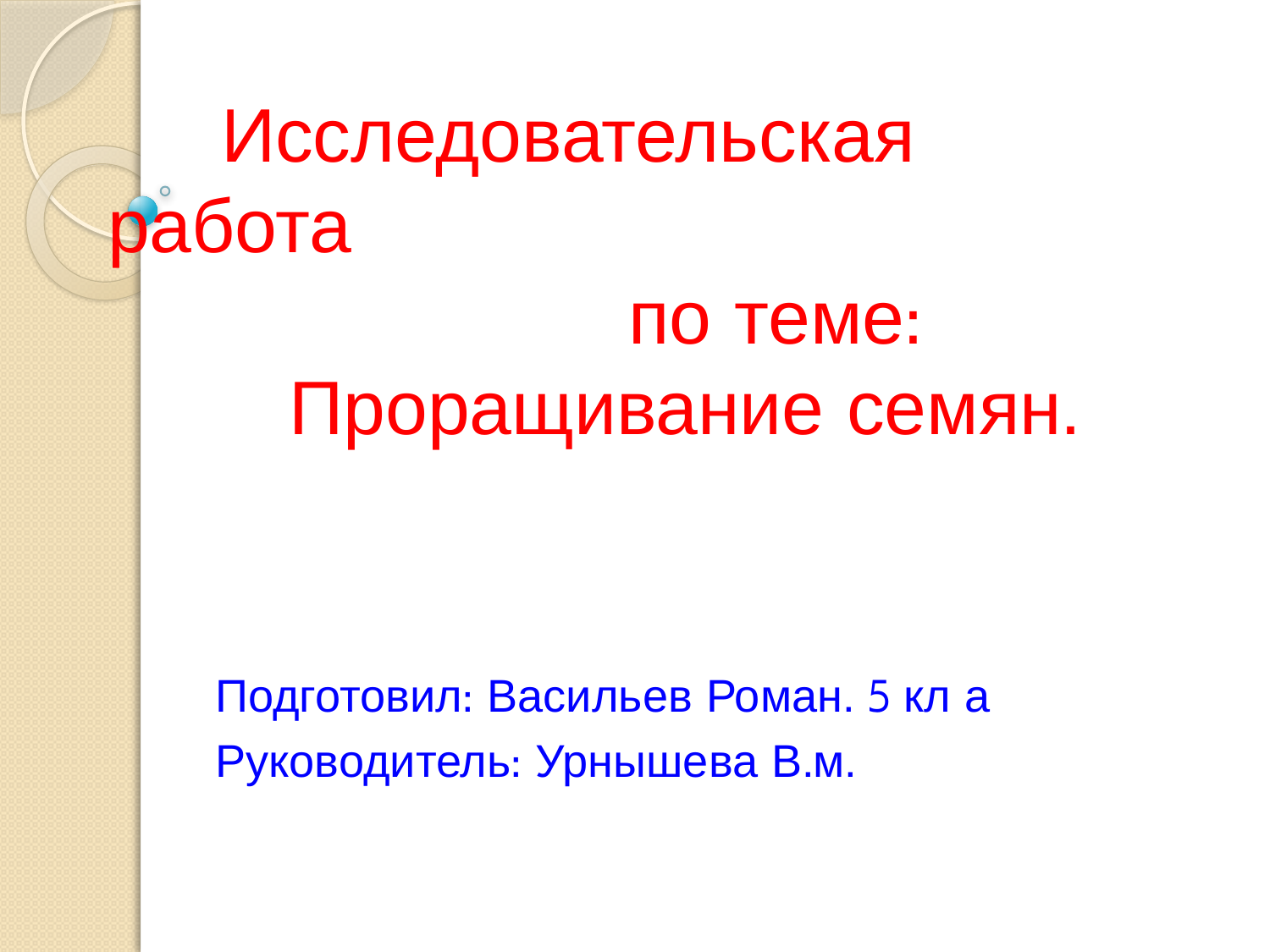

# Исследовательская работа по теме: Проращивание семян.
Подготовил: Васильев Роман. 5 кл а
Руководитель: Урнышева В.м.